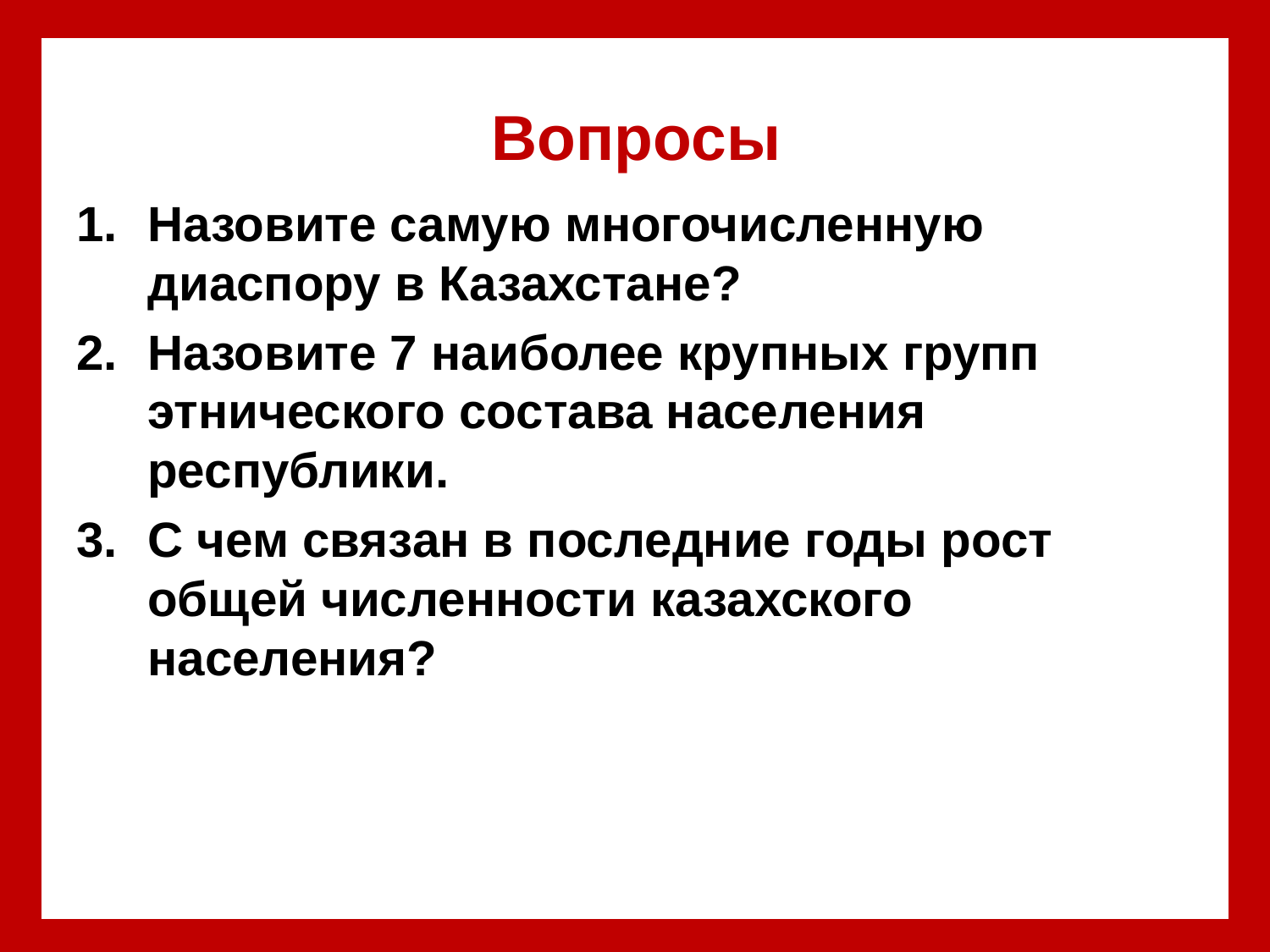

# Вопросы
Назовите самую многочисленную диаспору в Казахстане?
Назовите 7 наиболее крупных групп этнического состава населения республики.
С чем связан в последние годы рост общей численности казахского населения?